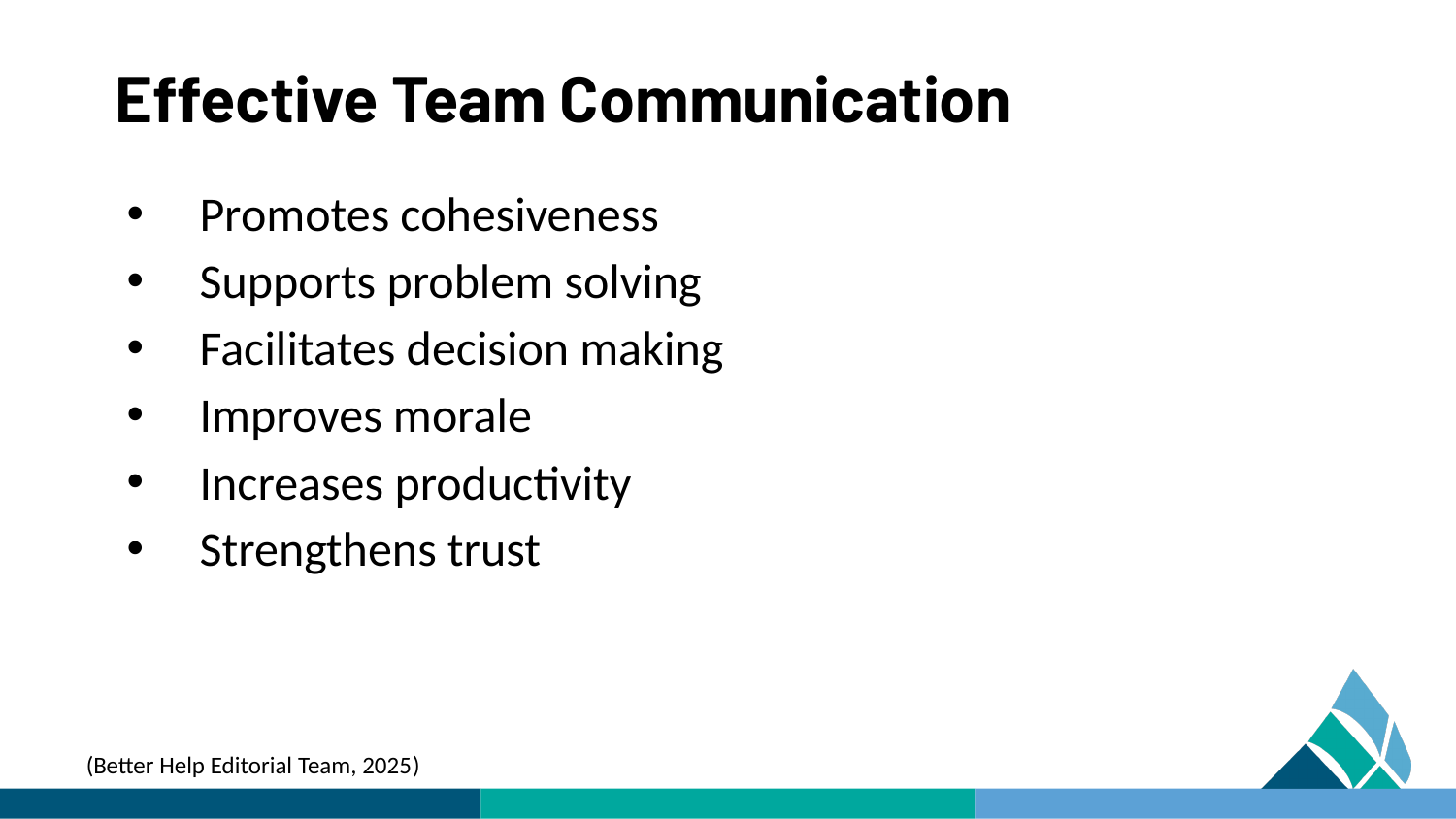

# Effective Team Communication
Promotes cohesiveness
Supports problem solving
Facilitates decision making
Improves morale
Increases productivity
Strengthens trust
(Better Help Editorial Team, 2025)